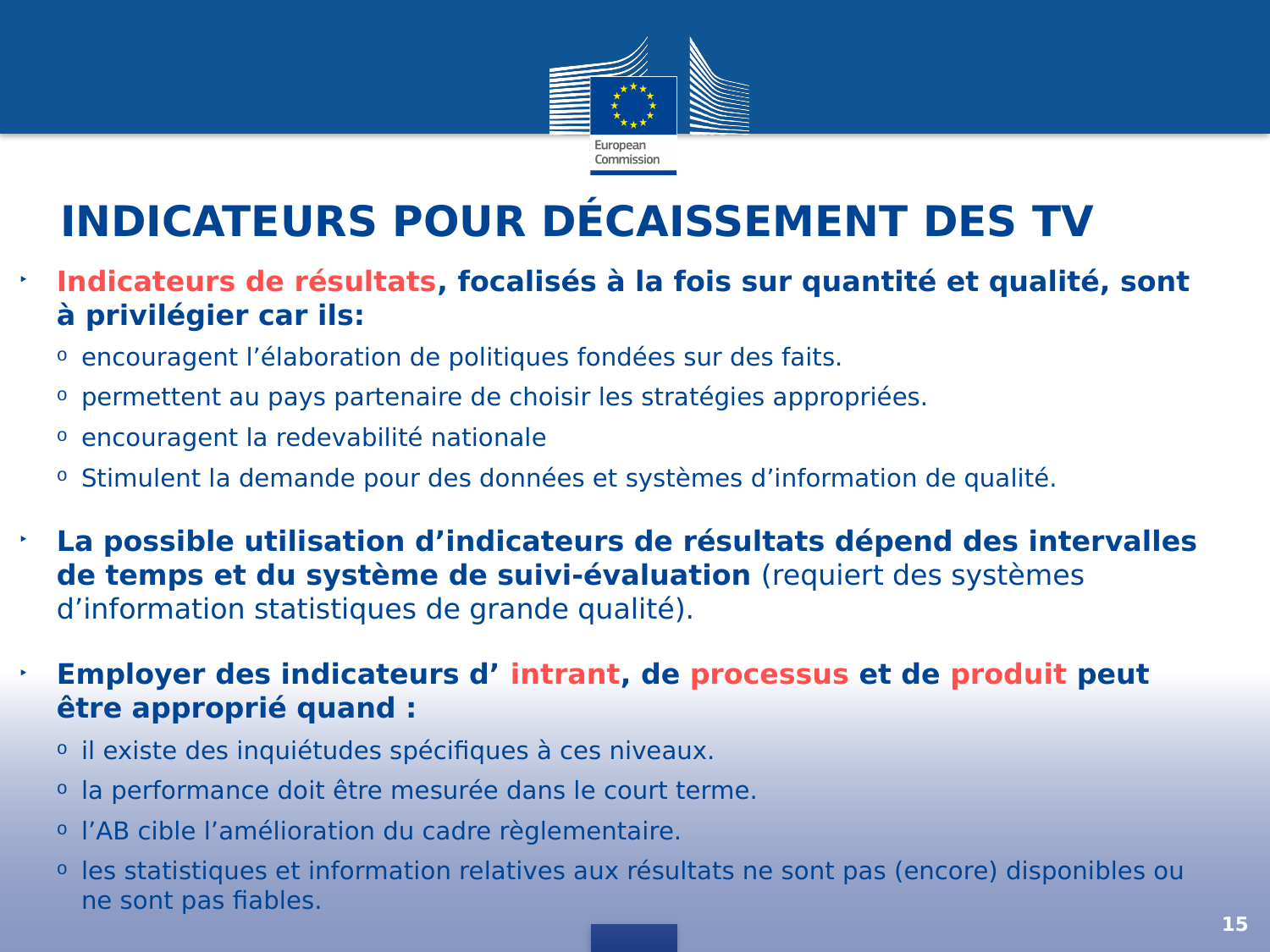

# Indicateurs pour décaissement des TV
Indicateurs de résultats, focalisés à la fois sur quantité et qualité, sont à privilégier car ils:
encouragent l’élaboration de politiques fondées sur des faits.
permettent au pays partenaire de choisir les stratégies appropriées.
encouragent la redevabilité nationale
Stimulent la demande pour des données et systèmes d’information de qualité.
La possible utilisation d’indicateurs de résultats dépend des intervalles de temps et du système de suivi-évaluation (requiert des systèmes d’information statistiques de grande qualité).
Employer des indicateurs d’ intrant, de processus et de produit peut être approprié quand :
il existe des inquiétudes spécifiques à ces niveaux.
la performance doit être mesurée dans le court terme.
l’AB cible l’amélioration du cadre règlementaire.
les statistiques et information relatives aux résultats ne sont pas (encore) disponibles ou ne sont pas fiables.

15